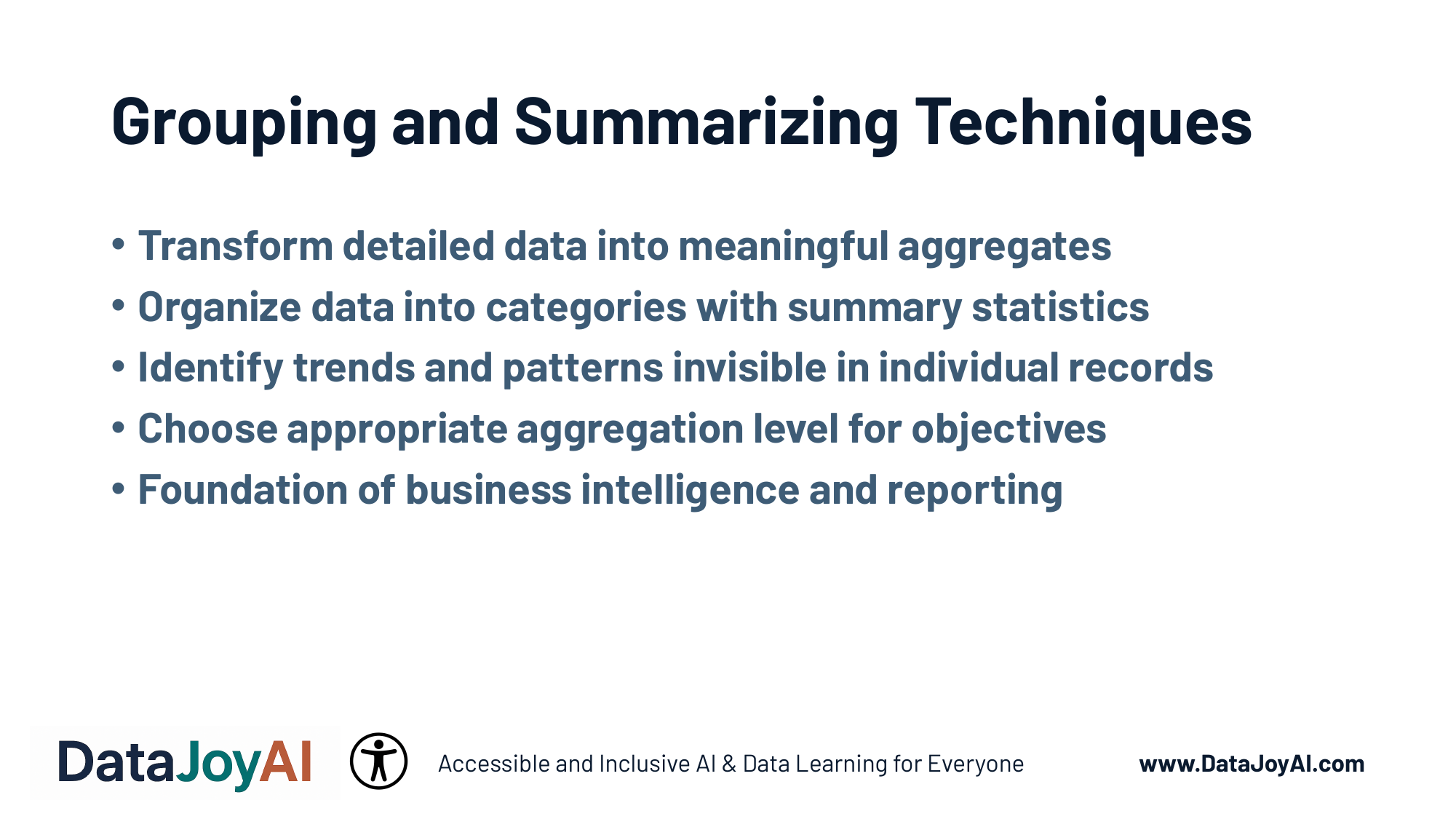

# Grouping and Summarizing Techniques
Transform detailed data into meaningful aggregates
Organize data into categories with summary statistics
Identify trends and patterns invisible in individual records
Choose appropriate aggregation level for objectives
Foundation of business intelligence and reporting